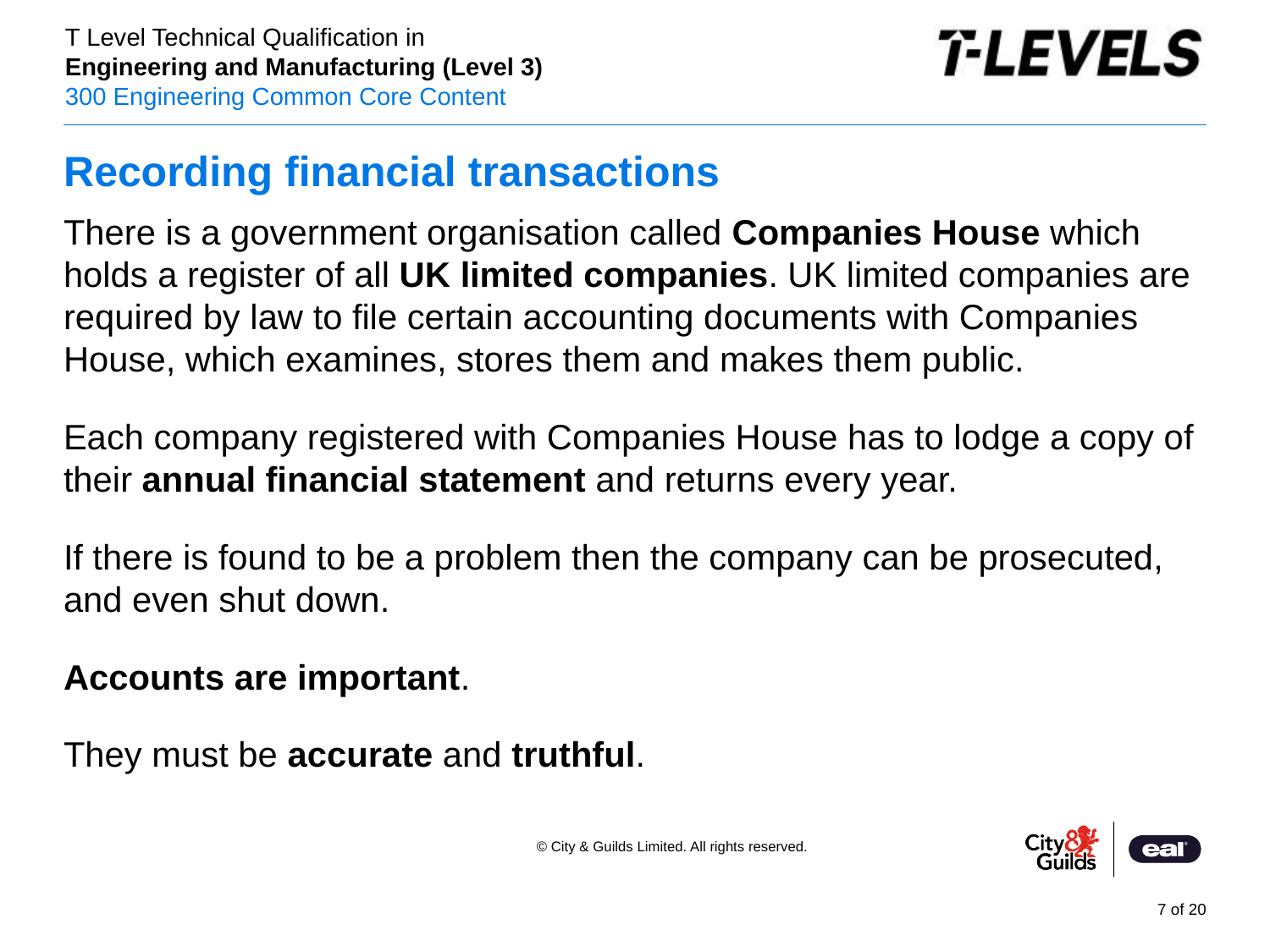

# Recording financial transactions
There is a government organisation called Companies House which holds a register of all UK limited companies. UK limited companies are required by law to file certain accounting documents with Companies House, which examines, stores them and makes them public.
Each company registered with Companies House has to lodge a copy of their annual financial statement and returns every year.
If there is found to be a problem then the company can be prosecuted, and even shut down.
Accounts are important.
They must be accurate and truthful.